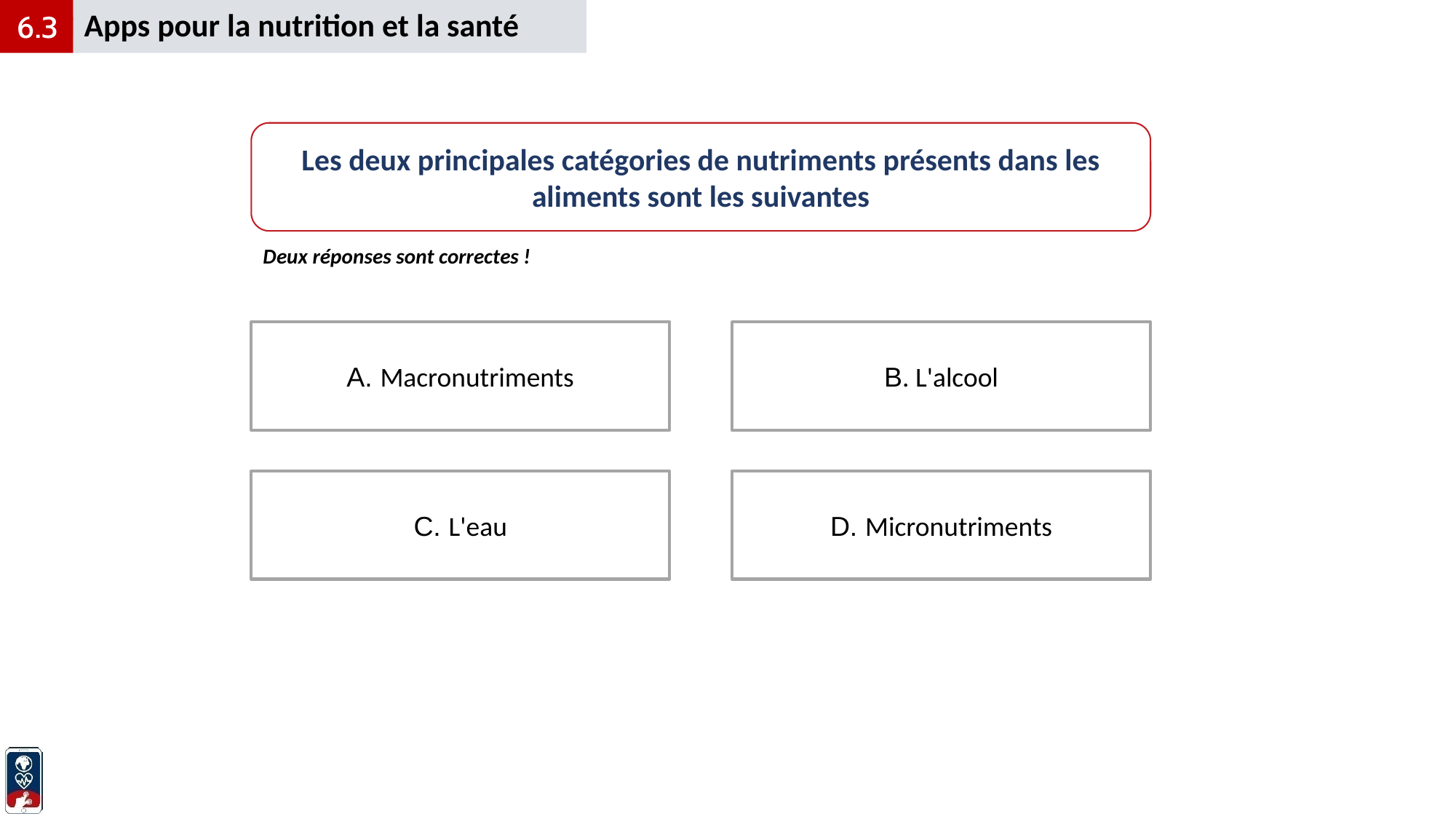

Apps pour la nutrition et la santé
6.3
Les deux principales catégories de nutriments présents dans les aliments sont les suivantes
Deux réponses sont correctes !
B. L'alcool
A. Macronutriments
D. Micronutriments
C. L'eau